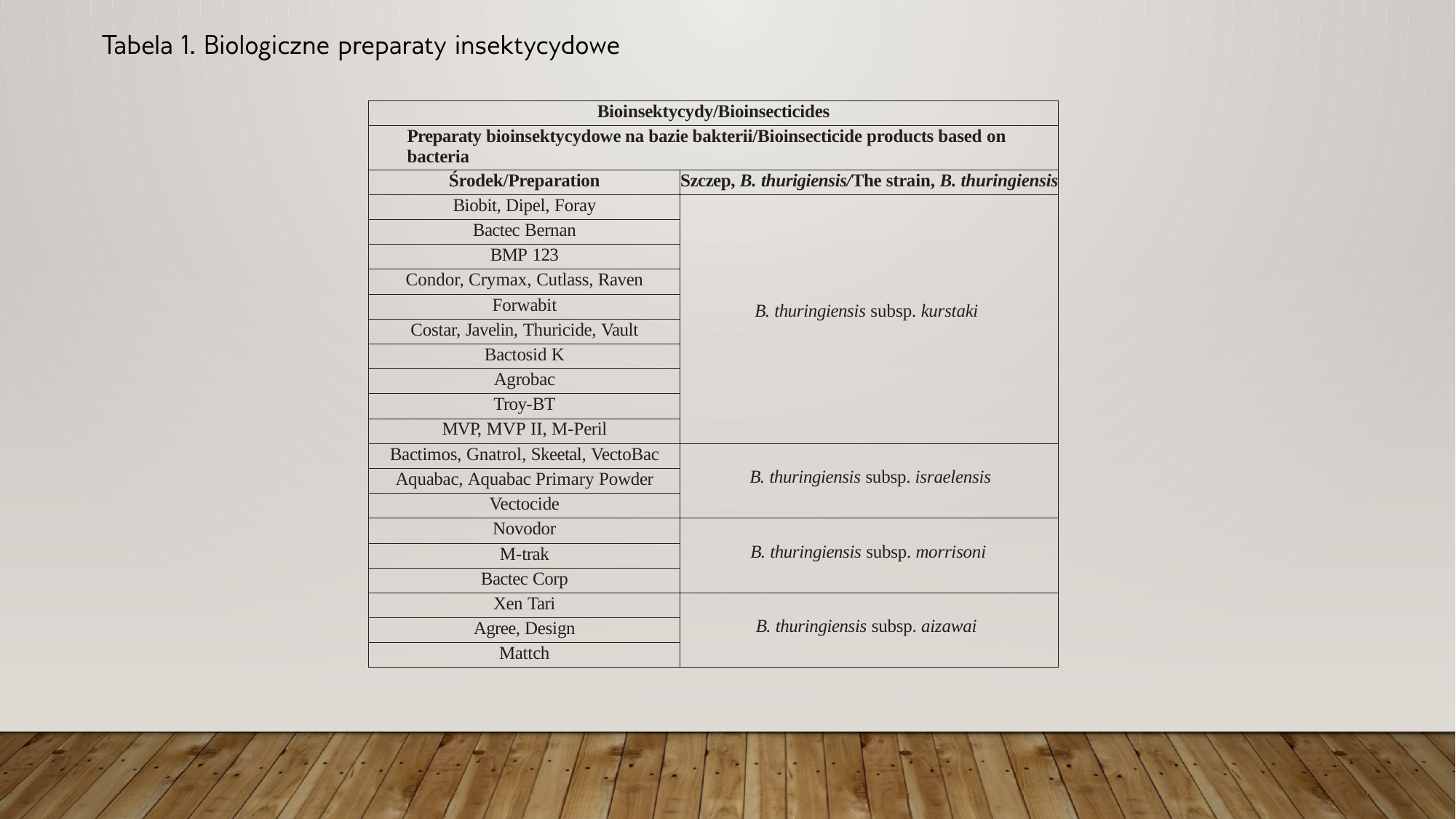

Tabela 1. Biologiczne preparaty insektycydowe
| Bioinsektycydy/Bioinsecticides |  |
| --- | --- |
| Preparaty bioinsektycydowe na bazie bakterii/Bioinsecticide products based on bacteria |  |
| Środek/Preparation | Szczep, B. thurigiensis/The strain, B. thuringiensis |
| Biobit, Dipel, Foray | B. thuringiensis subsp. kurstaki |
| Bactec Bernan |  |
| BMP 123 |  |
| Condor, Crymax, Cutlass, Raven |  |
| Forwabit |  |
| Costar, Javelin, Thuricide, Vault |  |
| Bactosid K |  |
| Agrobac |  |
| Troy-BT |  |
| MVP, MVP II, M-Peril |  |
| Bactimos, Gnatrol, Skeetal, VectoBac | B. thuringiensis subsp. israelensis |
| Aquabac, Aquabac Primary Powder |  |
| Vectocide |  |
| Novodor | B. thuringiensis subsp. morrisoni |
| M-trak |  |
| Bactec Corp |  |
| Xen Tari | B. thuringiensis subsp. aizawai |
| Agree, Design |  |
| Mattch |  |